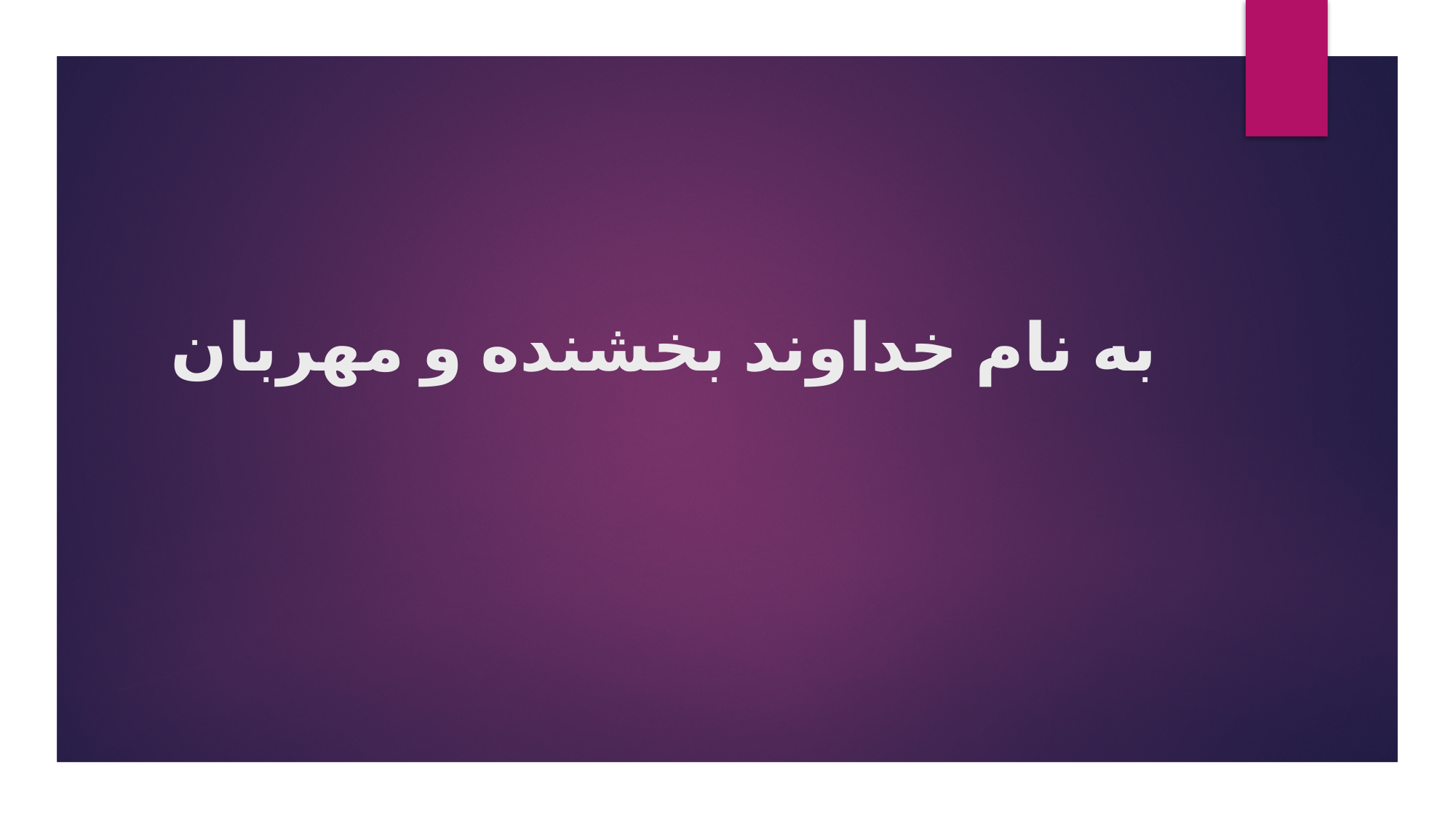

# به نام خداوند بخشنده و مهربان